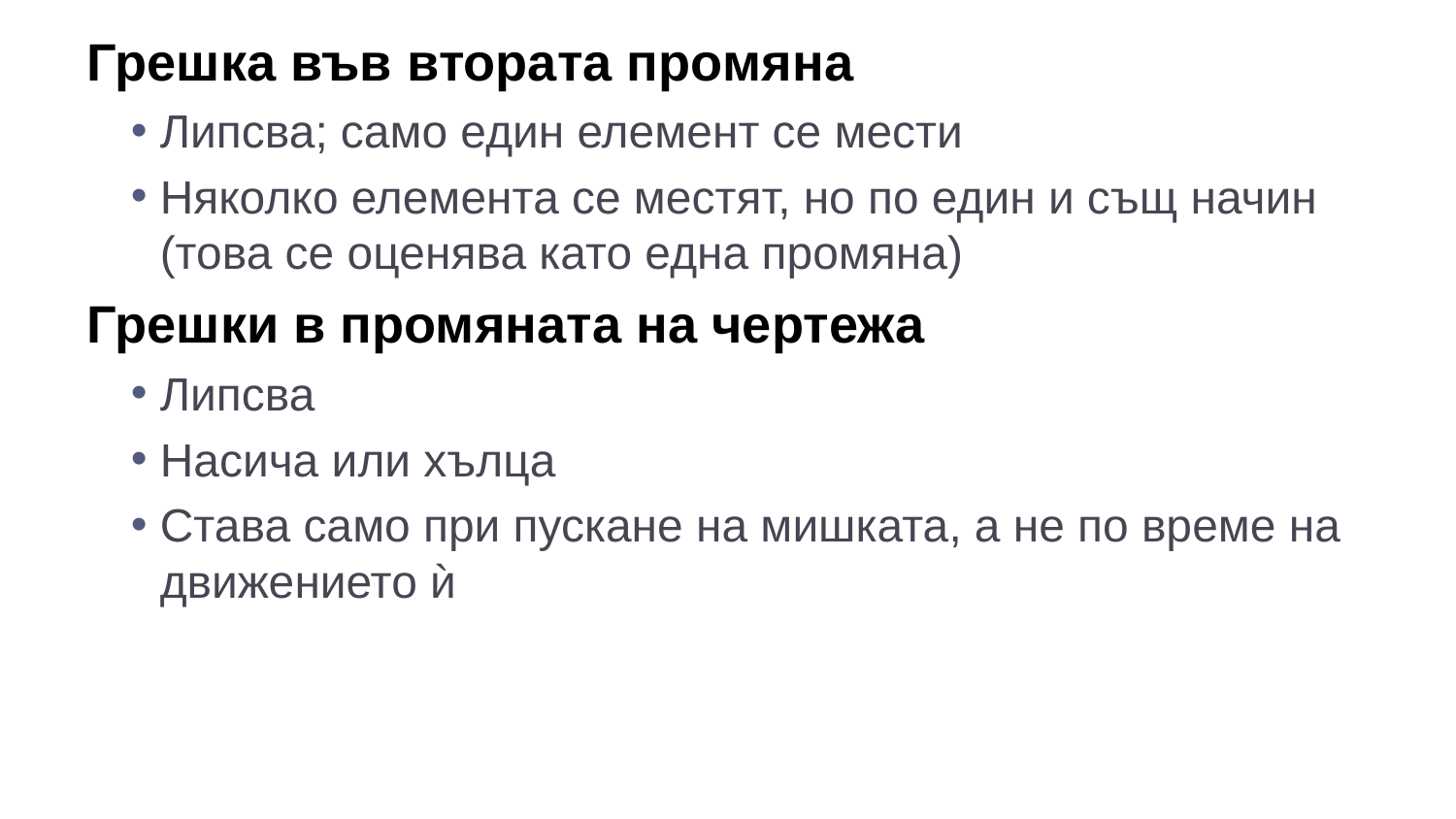

Грешка във втората промяна
Липсва; само един елемент се мести
Няколко елемента се местят, но по един и същ начин (това се оценява като една промяна)
Грешки в промяната на чертежа
Липсва
Насича или хълца
Става само при пускане на мишката, а не по време на движението ѝ